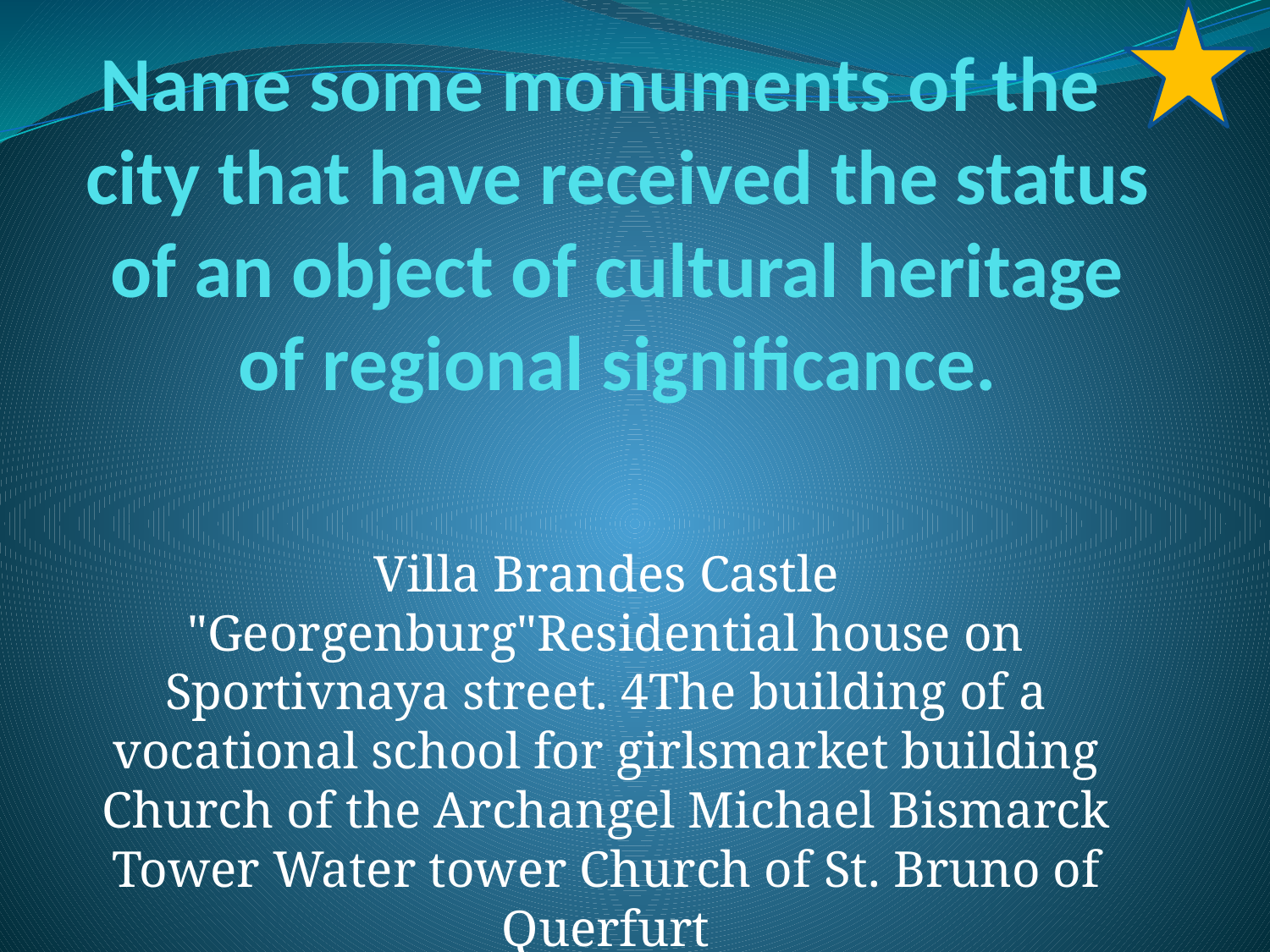

# Name some monuments of the   city that have received the status of an object of cultural heritage of regional significance.
Villa Brandes Castle "Georgenburg"Residential house on Sportivnaya street. 4The building of a vocational school for girlsmarket building Church of the Archangel Michael Bismarck Tower Water tower Church of St. Bruno of Querfurt